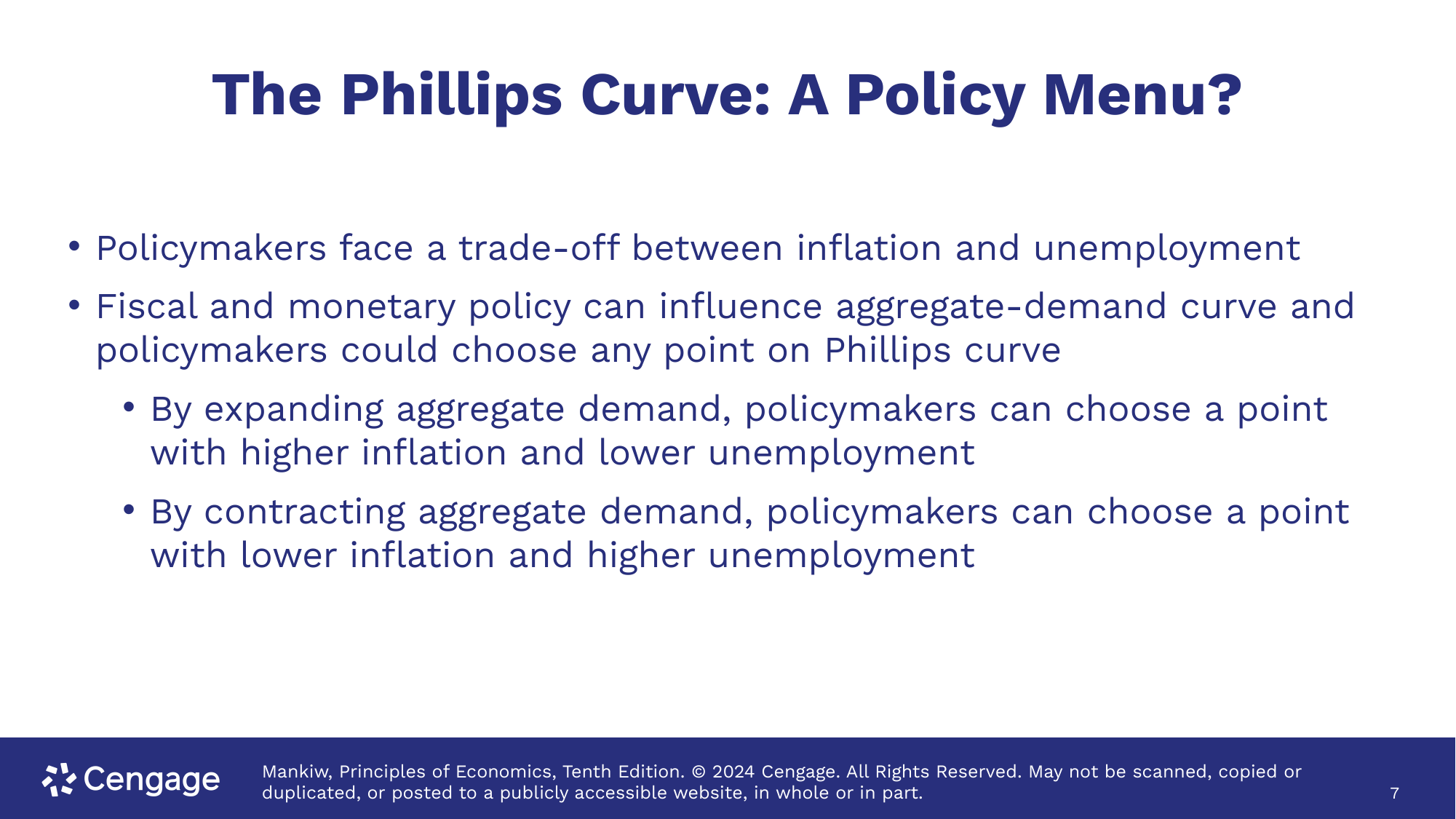

# The Phillips Curve: A Policy Menu?
Policymakers face a trade-off between inflation and unemployment
Fiscal and monetary policy can influence aggregate-demand curve and policymakers could choose any point on Phillips curve
By expanding aggregate demand, policymakers can choose a point with higher inflation and lower unemployment
By contracting aggregate demand, policymakers can choose a point with lower inflation and higher unemployment